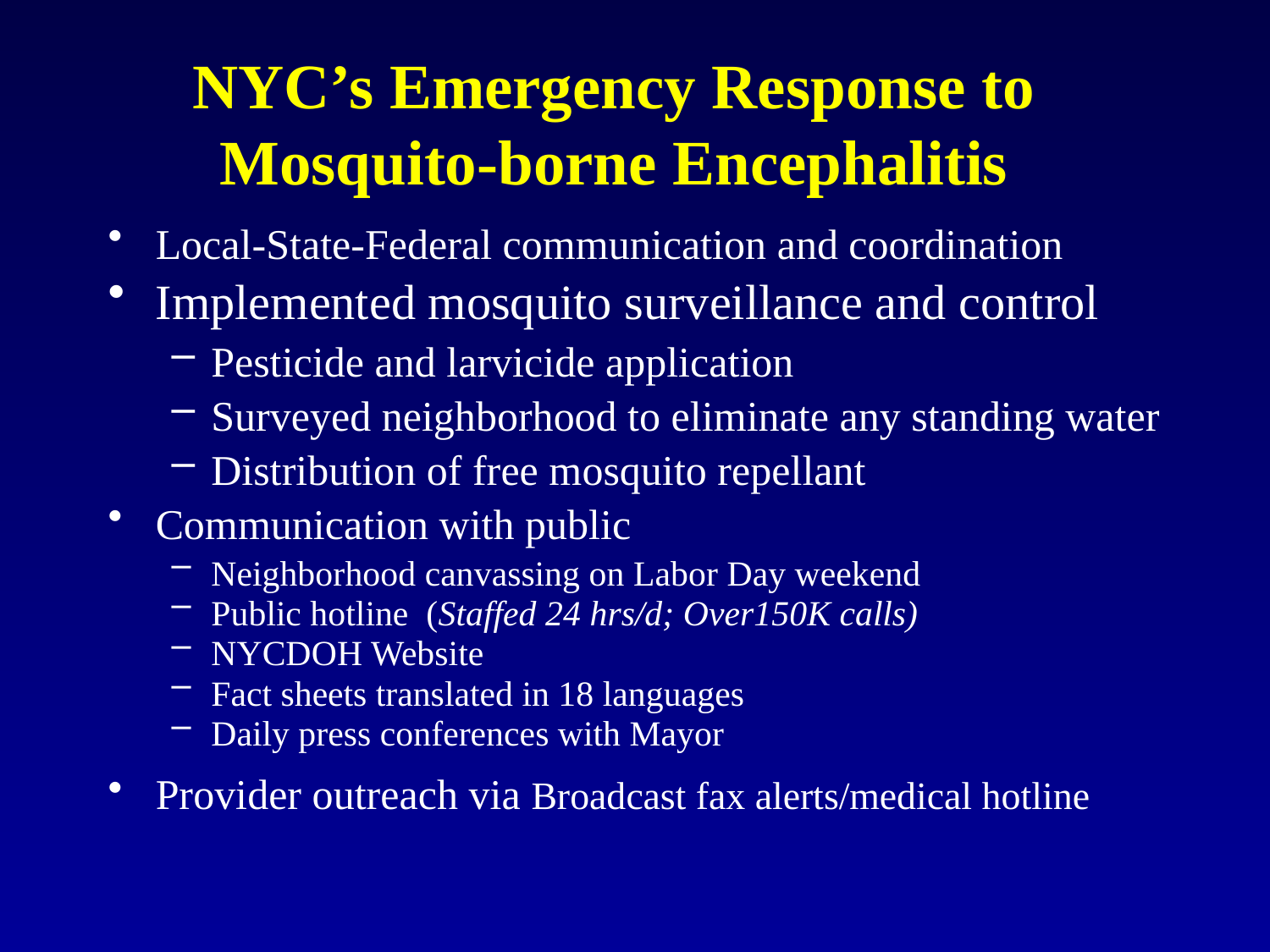

# NYC’s Emergency Response to Mosquito-borne Encephalitis
Local-State-Federal communication and coordination
Implemented mosquito surveillance and control
Pesticide and larvicide application
Surveyed neighborhood to eliminate any standing water
Distribution of free mosquito repellant
Communication with public
Neighborhood canvassing on Labor Day weekend
Public hotline  (Staffed 24 hrs/d; Over150K calls)
NYCDOH Website
Fact sheets translated in 18 languages
Daily press conferences with Mayor
Provider outreach via Broadcast fax alerts/medical hotline